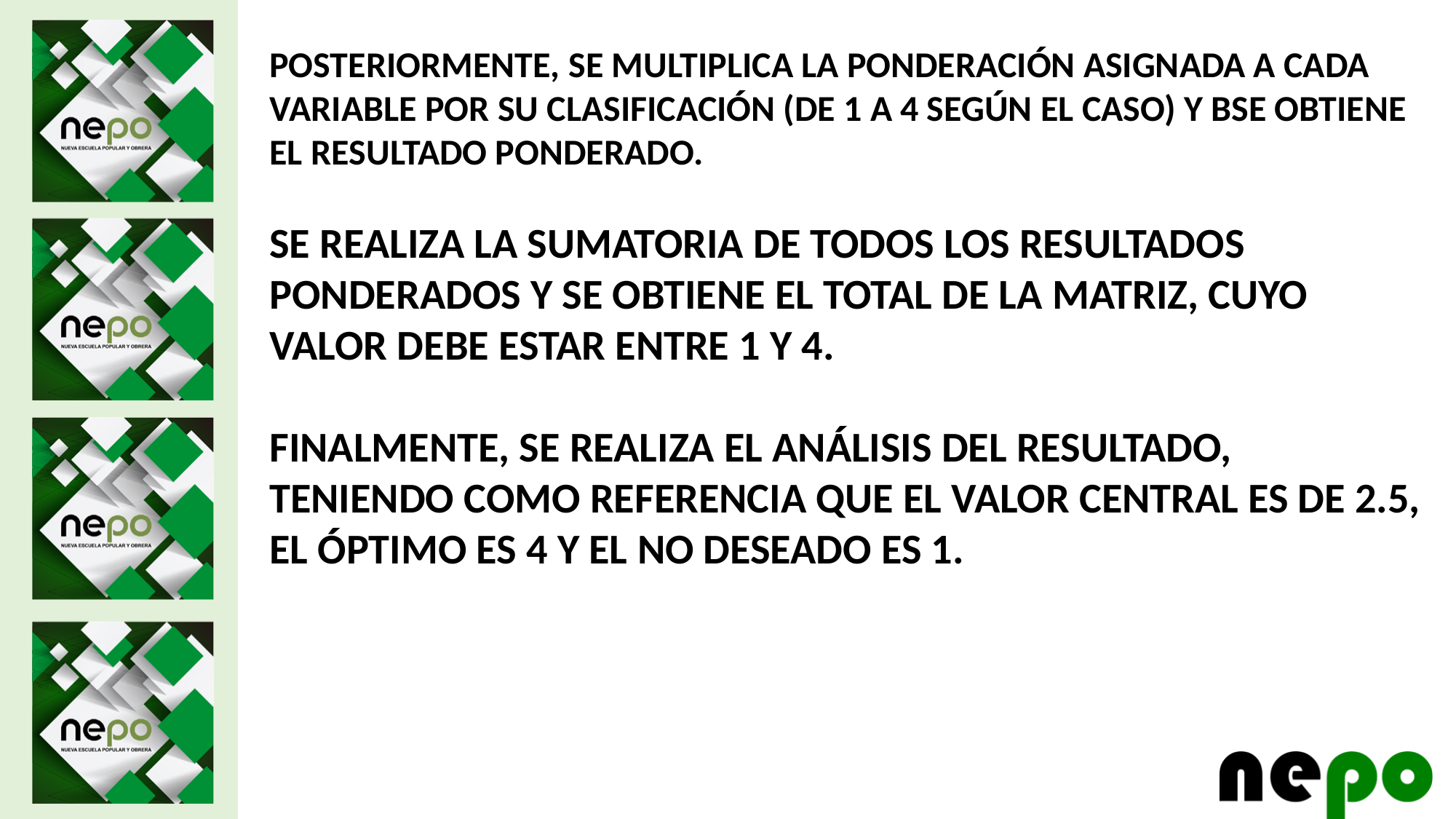

POSTERIORMENTE, SE MULTIPLICA LA PONDERACIÓN ASIGNADA A CADA VARIABLE POR SU CLASIFICACIÓN (DE 1 A 4 SEGÚN EL CASO) Y BSE OBTIENE EL RESULTADO PONDERADO.

SE REALIZA LA SUMATORIA DE TODOS LOS RESULTADOS PONDERADOS Y SE OBTIENE EL TOTAL DE LA MATRIZ, CUYO VALOR DEBE ESTAR ENTRE 1 Y 4.

FINALMENTE, SE REALIZA EL ANÁLISIS DEL RESULTADO, TENIENDO COMO REFERENCIA QUE EL VALOR CENTRAL ES DE 2.5, EL ÓPTIMO ES 4 Y EL NO DESEADO ES 1.